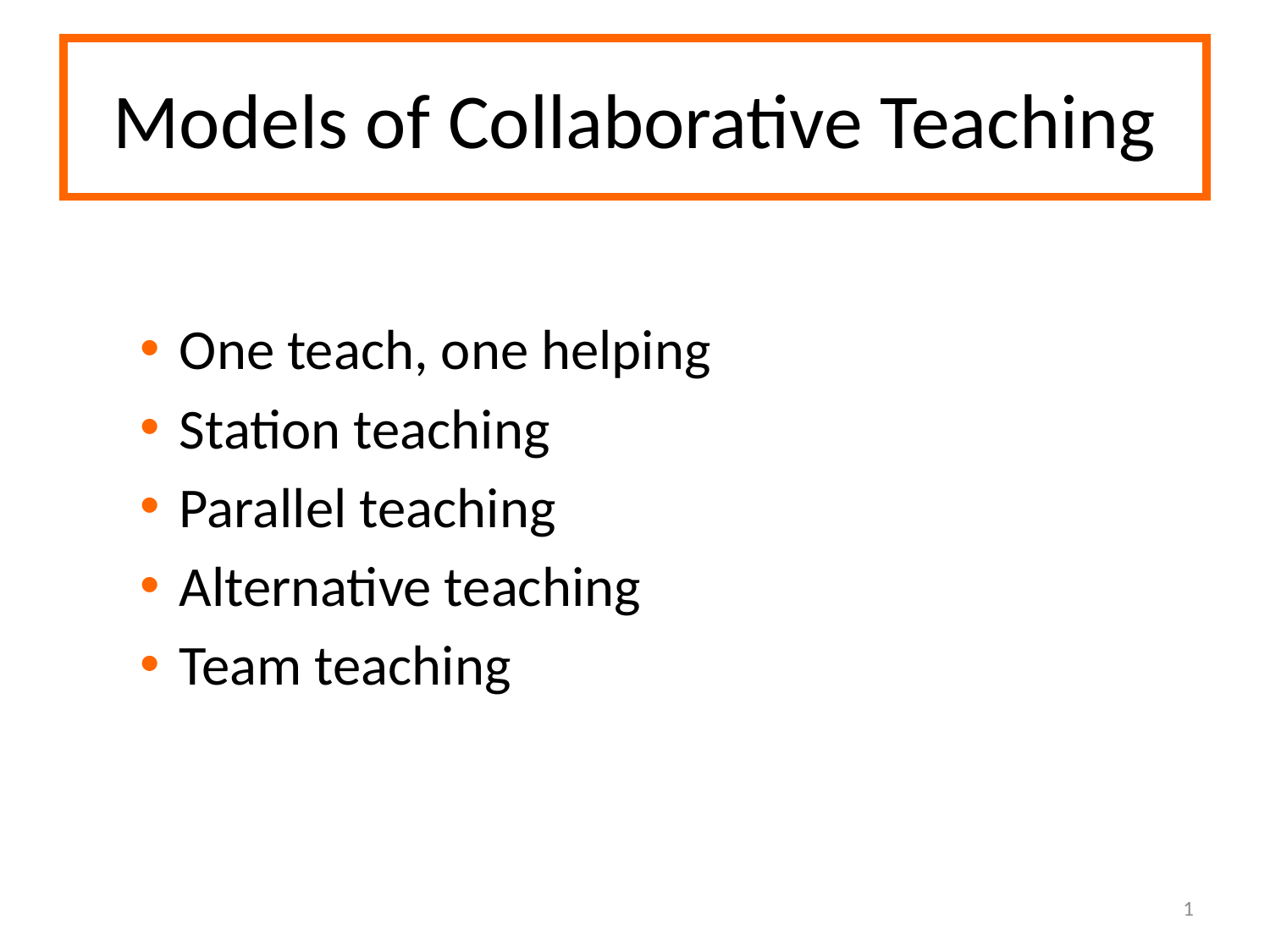

# Models of Collaborative Teaching
One teach, one helping
Station teaching
Parallel teaching
Alternative teaching
Team teaching

1